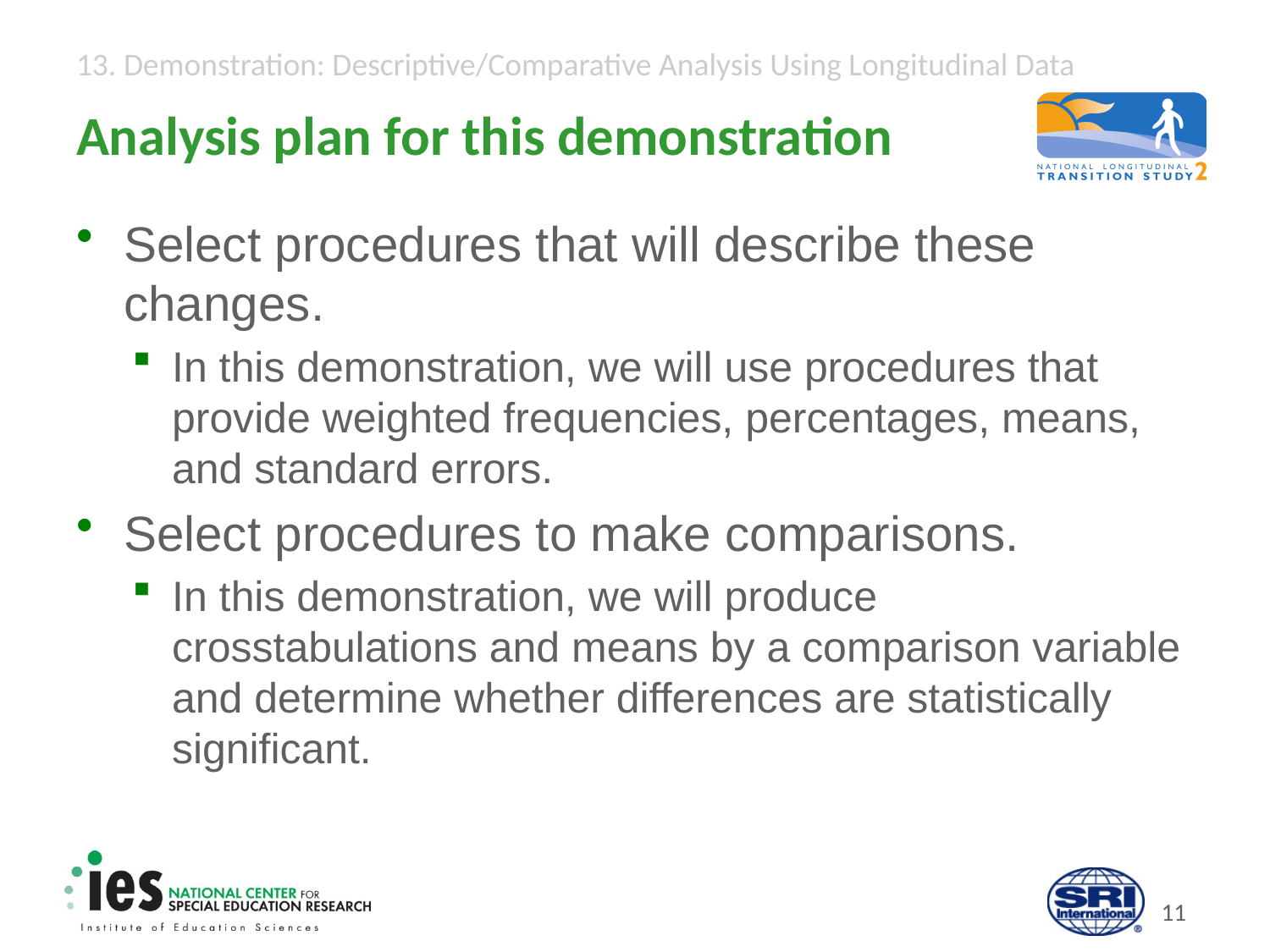

# Analysis plan for this demonstration
Select procedures that will describe these changes.
In this demonstration, we will use procedures that provide weighted frequencies, percentages, means, and standard errors.
Select procedures to make comparisons.
In this demonstration, we will produce crosstabulations and means by a comparison variable and determine whether differences are statistically significant.

11